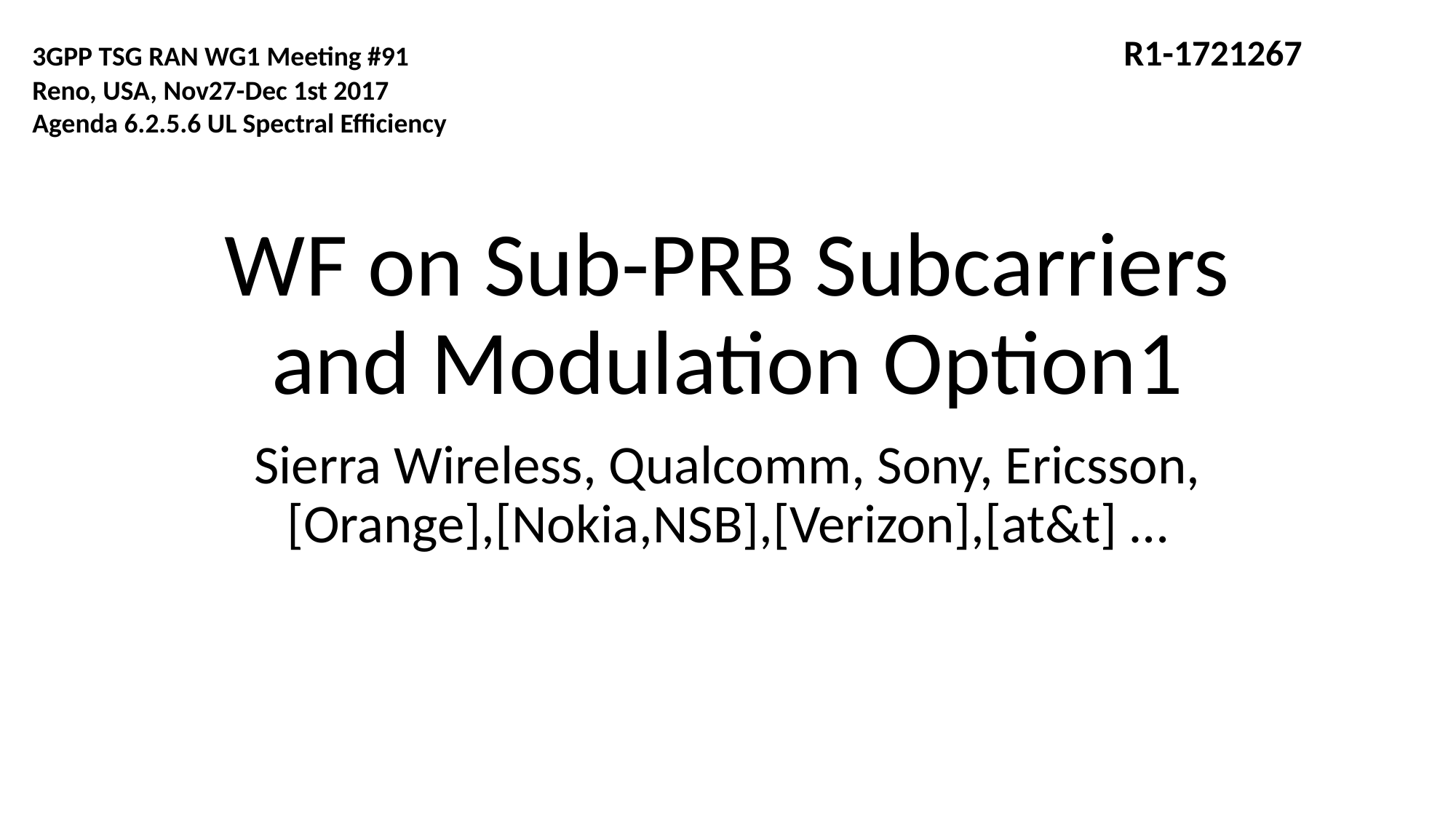

3GPP TSG RAN WG1 Meeting #91  							R1-1721267
Reno, USA, Nov27-Dec 1st 2017
Agenda 6.2.5.6 UL Spectral Efficiency
# WF on Sub-PRB Subcarriers and Modulation Option1
Sierra Wireless, Qualcomm, Sony, Ericsson,[Orange],[Nokia,NSB],[Verizon],[at&t] …